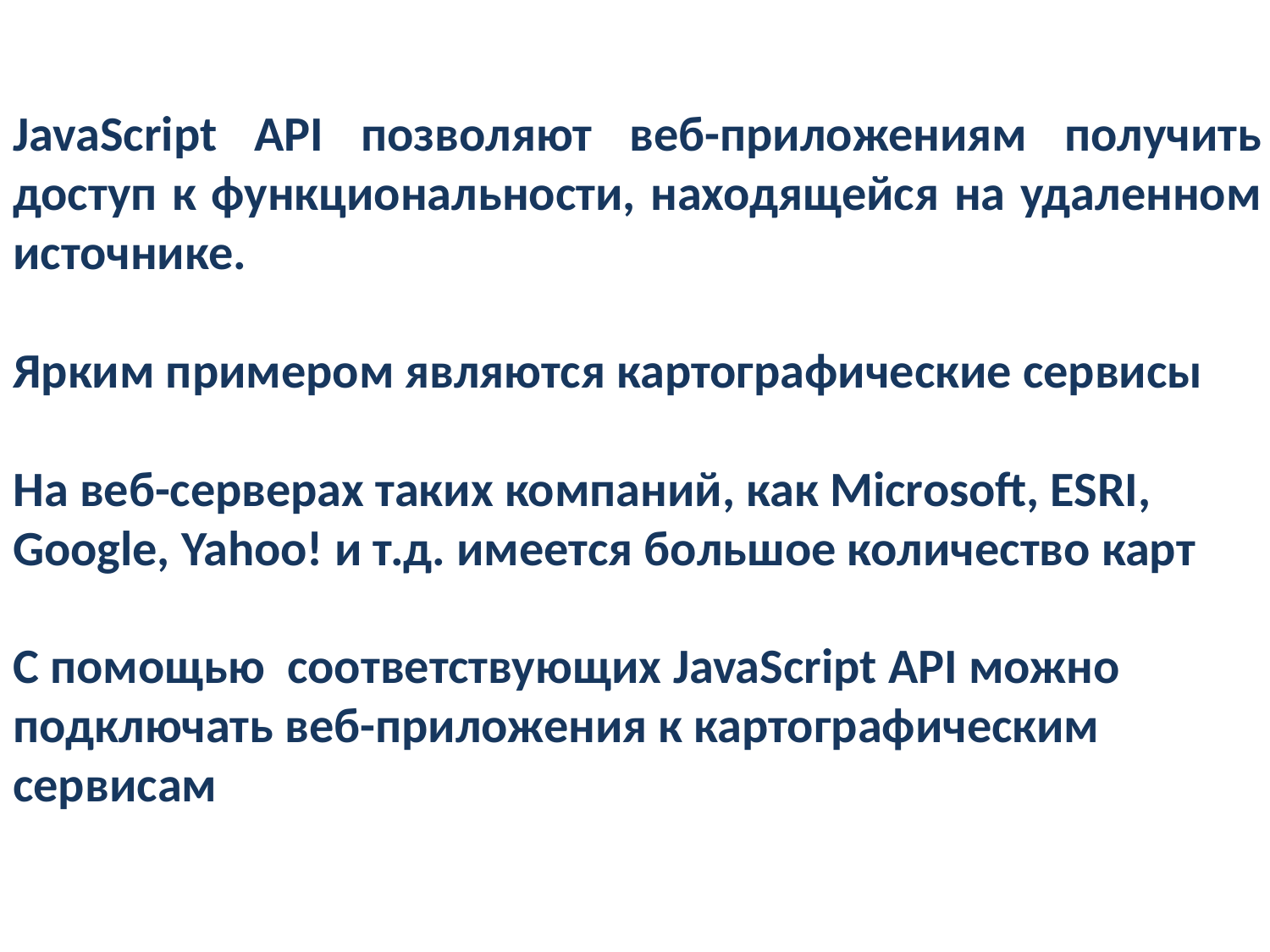

JavaScript API позволяют веб-приложениям получить доступ к функциональности, находящейся на удаленном источнике.

Ярким примером являются картографические сервисы

На веб-серверах таких компаний, как Microsoft, ESRI, Google, Yahoo! и т.д. имеется большое количество карт

С помощью  соответствующих JavaScript API можно подключать веб-приложения к картографическим сервисам